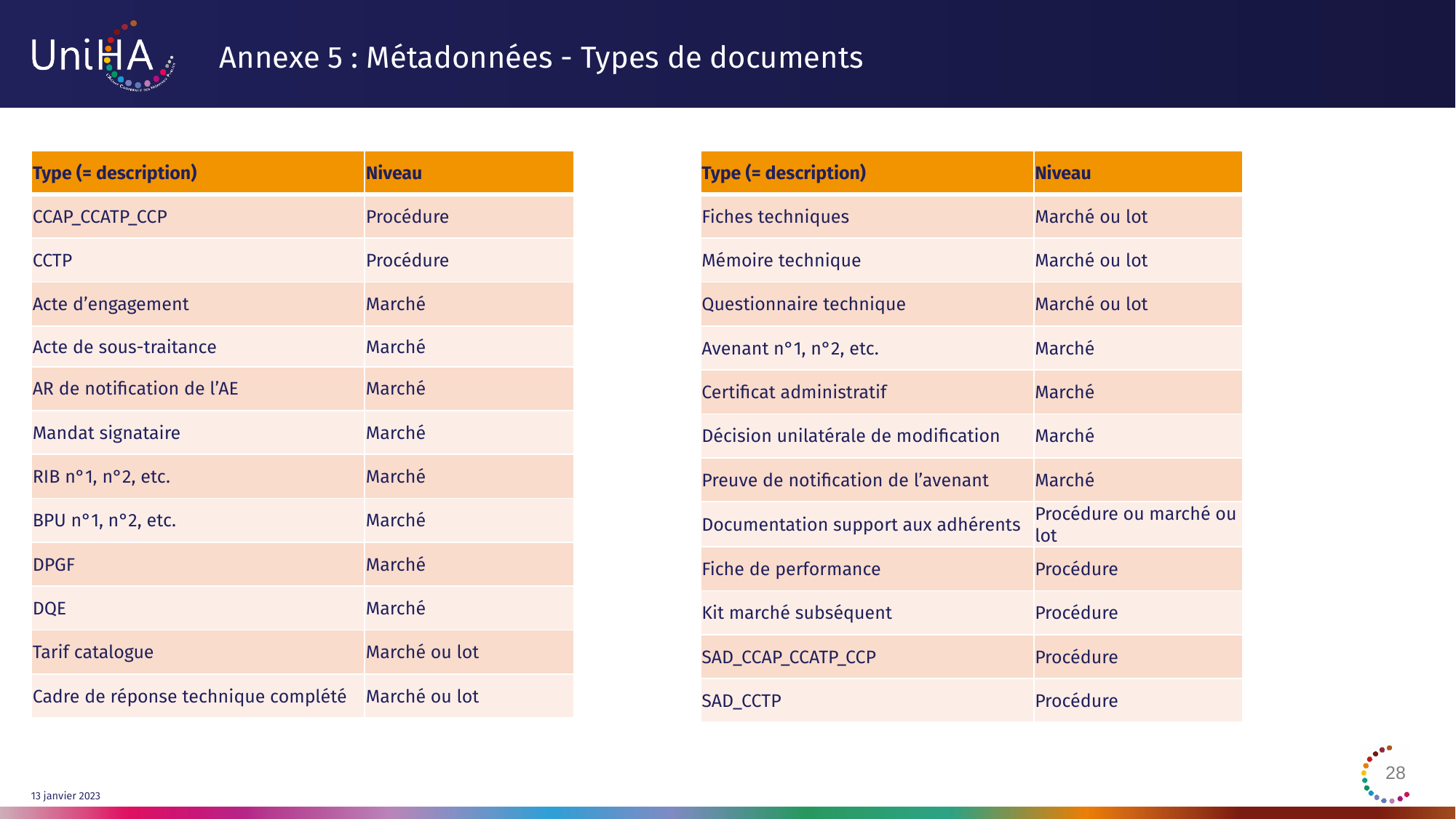

# Annexe 5 : Métadonnées - Types de documents
| Type (= description) | Niveau |
| --- | --- |
| CCAP\_CCATP\_CCP | Procédure |
| CCTP | Procédure |
| Acte d’engagement | Marché |
| Acte de sous-traitance | Marché |
| AR de notification de l’AE | Marché |
| Mandat signataire | Marché |
| RIB n°1, n°2, etc. | Marché |
| BPU n°1, n°2, etc. | Marché |
| DPGF | Marché |
| DQE | Marché |
| Tarif catalogue | Marché ou lot |
| Cadre de réponse technique complété | Marché ou lot |
| Type (= description) | Niveau |
| --- | --- |
| Fiches techniques | Marché ou lot |
| Mémoire technique | Marché ou lot |
| Questionnaire technique | Marché ou lot |
| Avenant n°1, n°2, etc. | Marché |
| Certificat administratif | Marché |
| Décision unilatérale de modification | Marché |
| Preuve de notification de l’avenant | Marché |
| Documentation support aux adhérents | Procédure ou marché ou lot |
| Fiche de performance | Procédure |
| Kit marché subséquent | Procédure |
| SAD\_CCAP\_CCATP\_CCP | Procédure |
| SAD\_CCTP | Procédure |